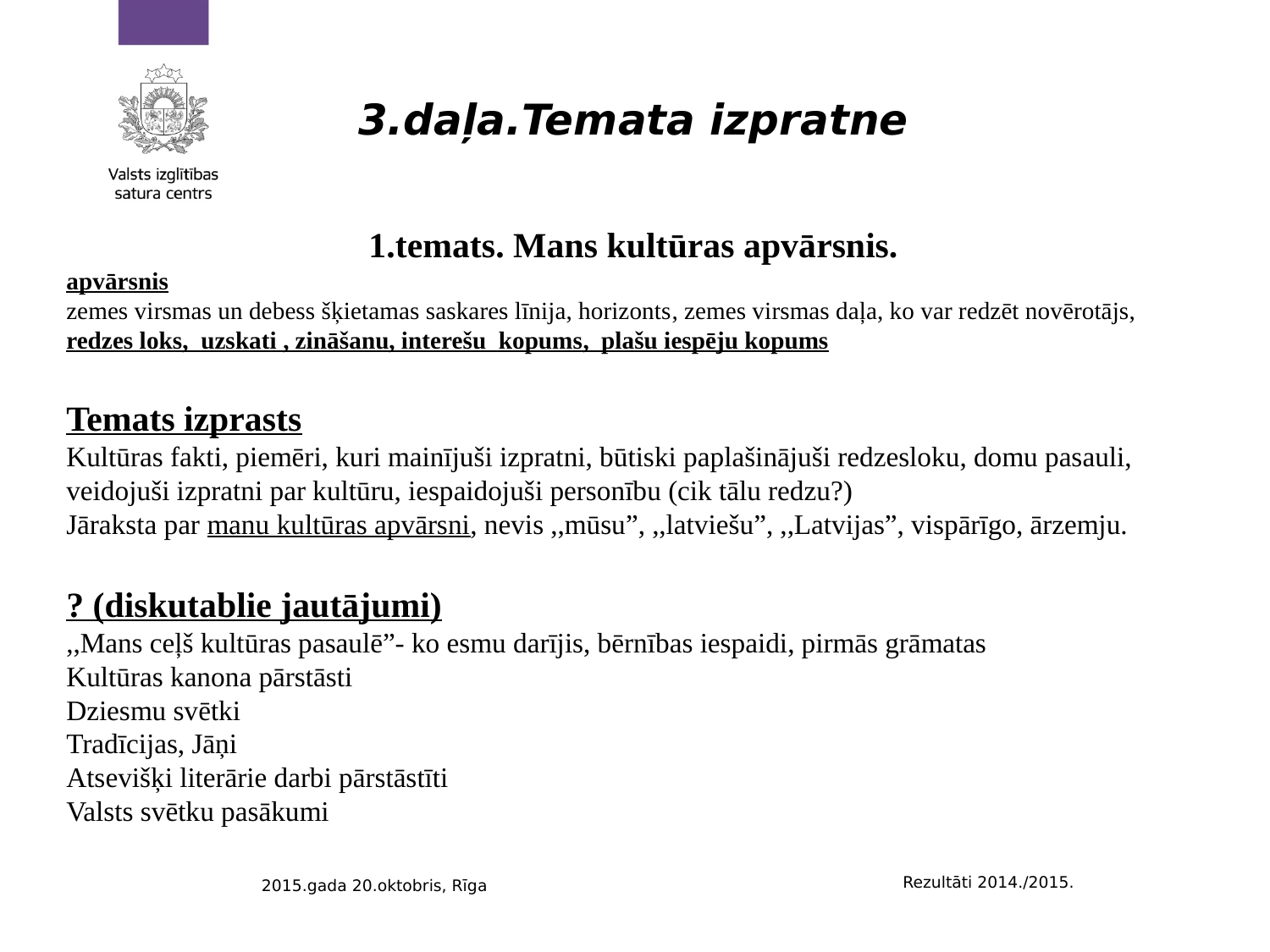

3.daļa.Temata izpratne
1.temats. Mans kultūras apvārsnis.
apvārsnis
zemes virsmas un debess šķietamas saskares līnija, horizonts, zemes virsmas daļa, ko var redzēt novērotājs, redzes loks,  uzskati , zināšanu, interešu  kopums,  plašu iespēju kopums

Temats izprasts
Kultūras fakti, piemēri, kuri mainījuši izpratni, būtiski paplašinājuši redzesloku, domu pasauli, veidojuši izpratni par kultūru, iespaidojuši personību (cik tālu redzu?)
Jāraksta par manu kultūras apvārsni, nevis ,,mūsu”, ,,latviešu”, ,,Latvijas”, vispārīgo, ārzemju.

? (diskutablie jautājumi)
,,Mans ceļš kultūras pasaulē”- ko esmu darījis, bērnības iespaidi, pirmās grāmatas
Kultūras kanona pārstāsti
Dziesmu svētki
Tradīcijas, Jāņi
Atsevišķi literārie darbi pārstāstīti
Valsts svētku pasākumi
Rezultāti 2014./2015.
2015.gada 20.oktobris, Rīga